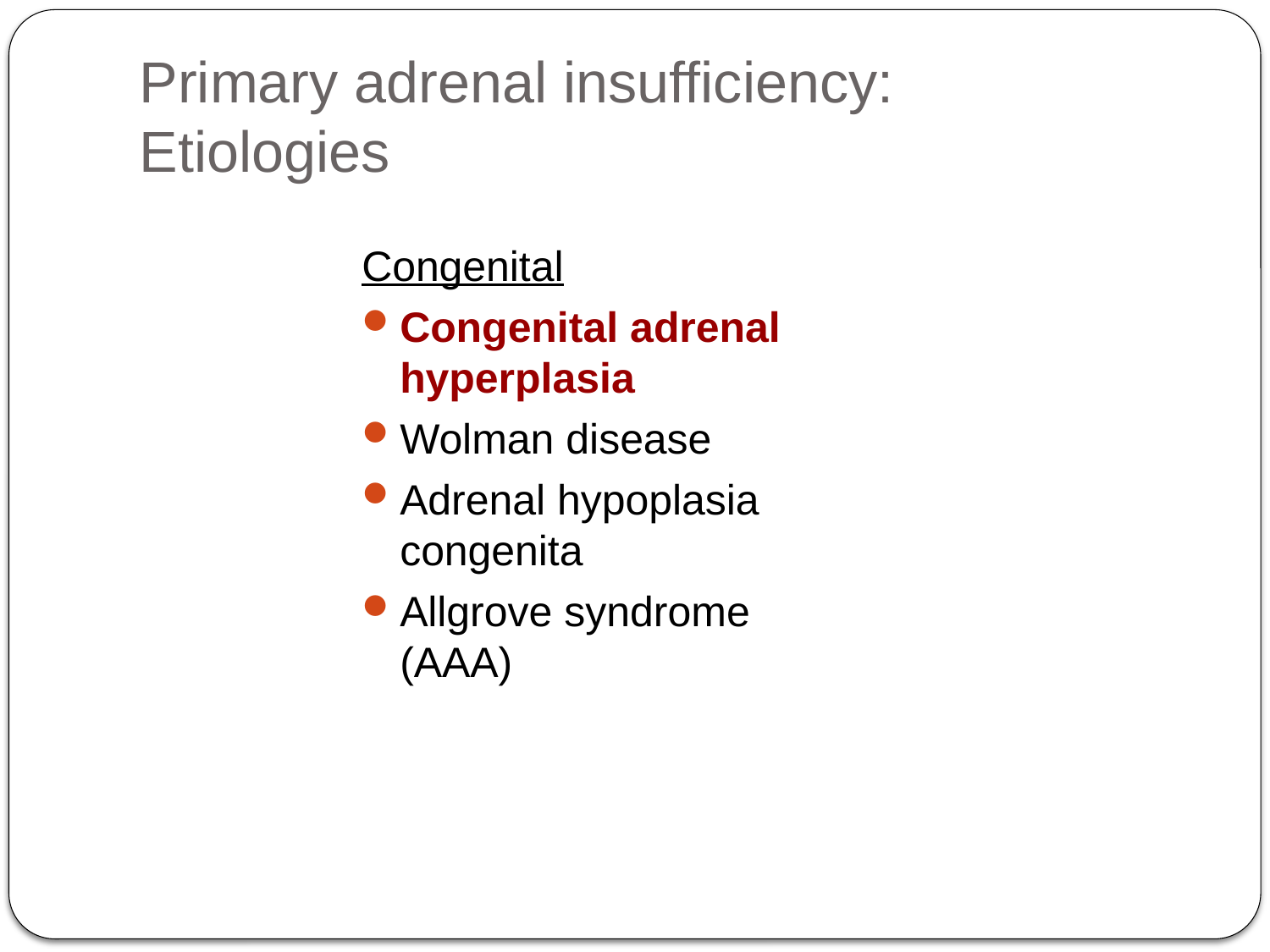

# Primary adrenal insufficiency: Etiologies
Congenital
Congenital adrenal hyperplasia
Wolman disease
Adrenal hypoplasia congenita
Allgrove syndrome (AAA)